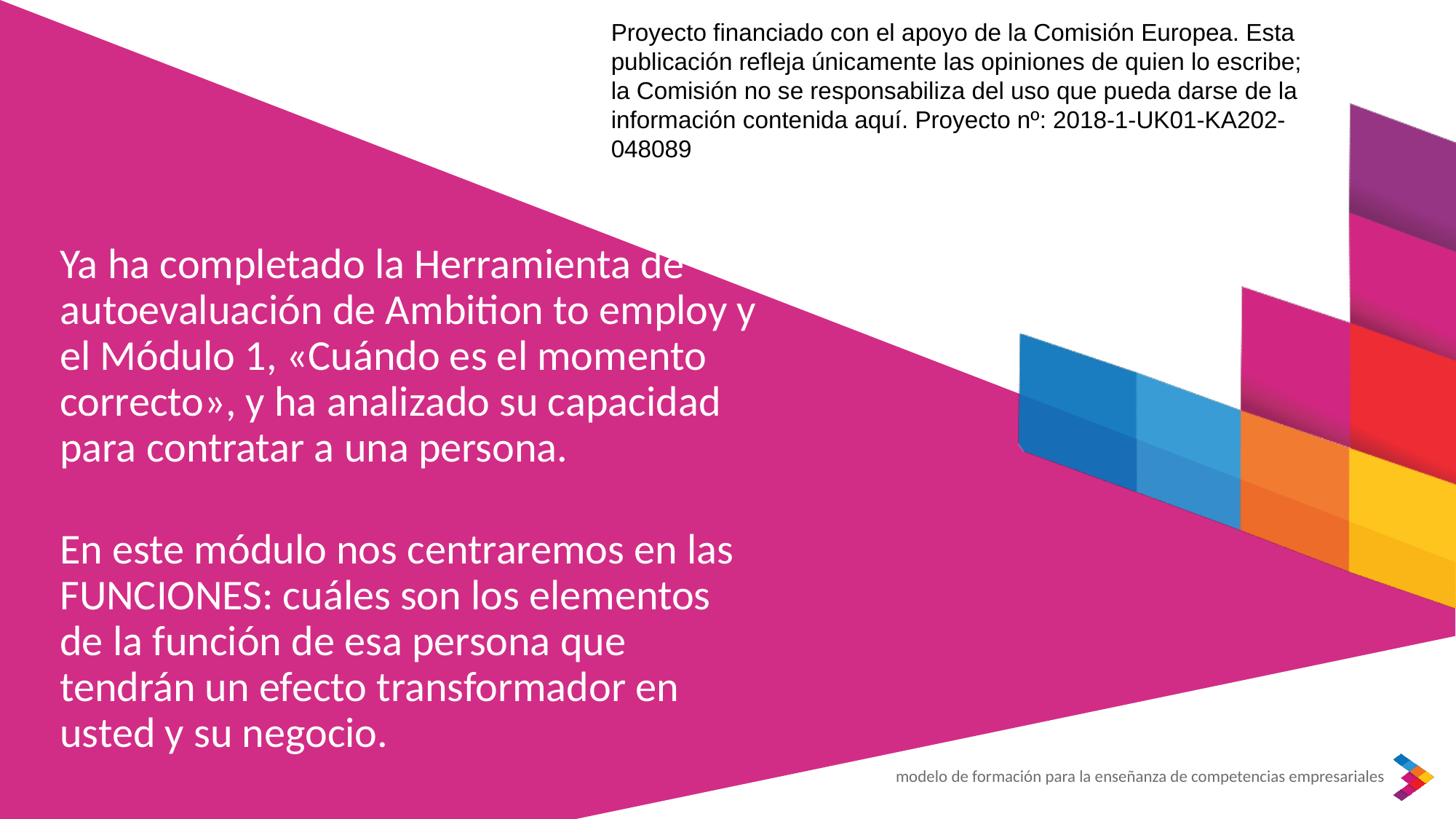

Proyecto financiado con el apoyo de la Comisión Europea. Esta publicación refleja únicamente las opiniones de quien lo escribe; la Comisión no se responsabiliza del uso que pueda darse de la información contenida aquí. Proyecto nº: 2018-1-UK01-KA202-048089
Ya ha completado la Herramienta de autoevaluación de Ambition to employ y el Módulo 1, «Cuándo es el momento correcto», y ha analizado su capacidad para contratar a una persona.

En este módulo nos centraremos en las FUNCIONES: cuáles son los elementos de la función de esa persona que tendrán un efecto transformador en usted y su negocio.